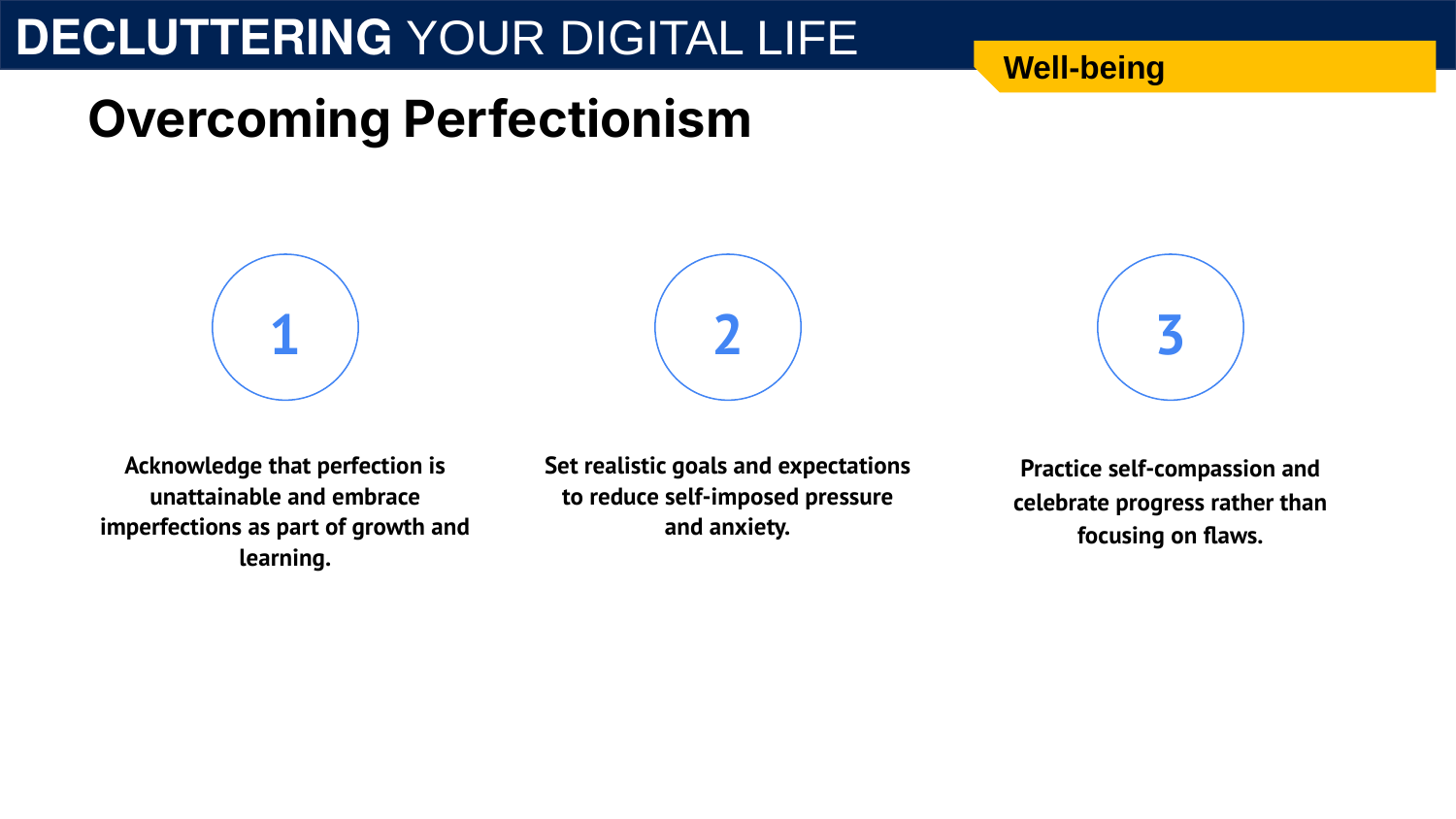

DECLUTTERING YOUR DIGITAL LIFE
Well-being

# Overcoming Perfectionism
1
2
3
Acknowledge that perfection is unattainable and embrace imperfections as part of growth and learning.
Set realistic goals and expectations to reduce self-imposed pressure and anxiety.
Practice self-compassion and celebrate progress rather than focusing on flaws.